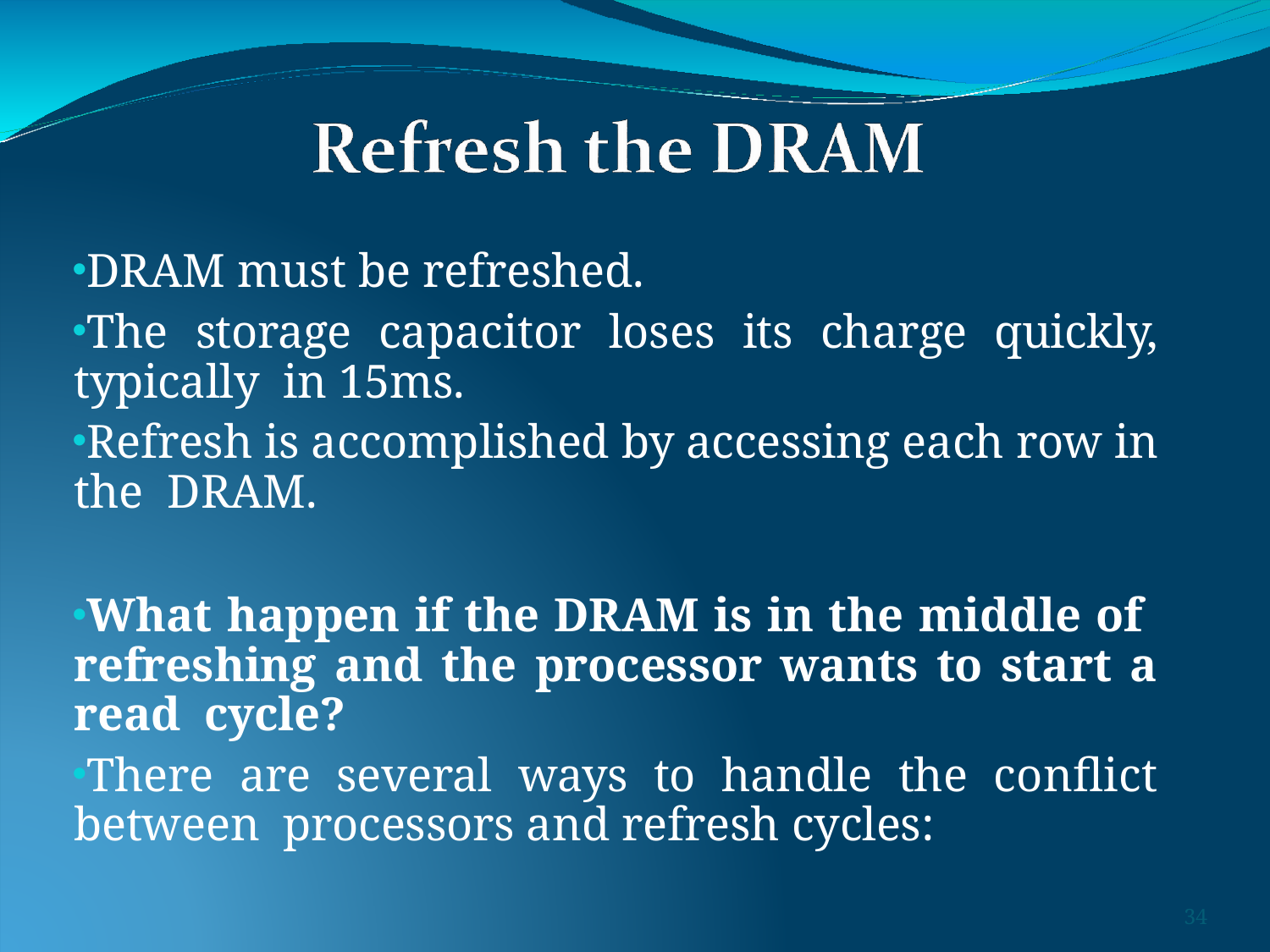

DRAM must be refreshed.
The storage capacitor loses its charge quickly, typically  in 15ms.
Refresh is accomplished by accessing each row in the  DRAM.

What happen if the DRAM is in the middle of  refreshing and the processor wants to start a read  cycle?
There are several ways to handle the conflict between  processors and refresh cycles:
34